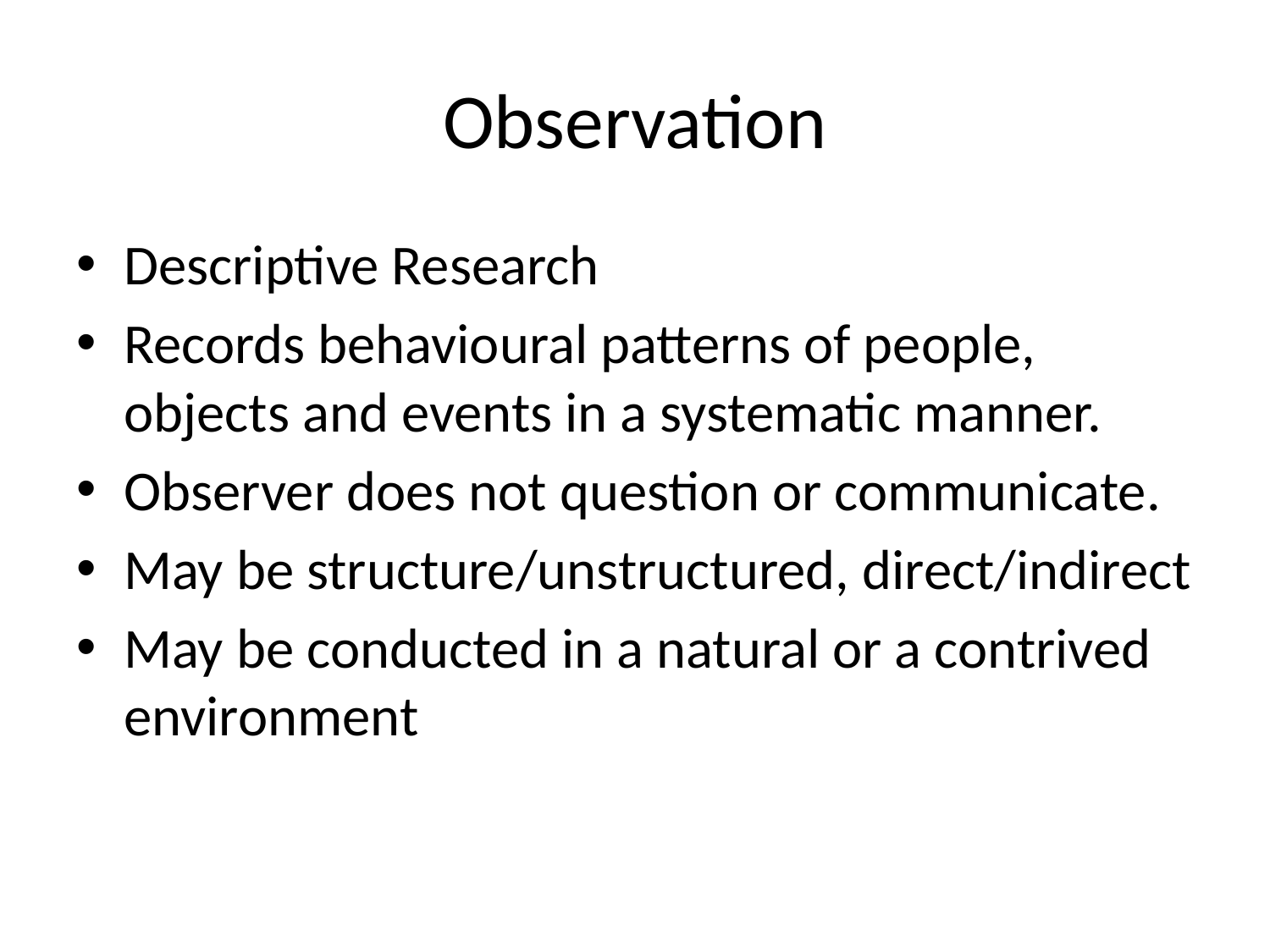

# Observation
Descriptive Research
Records behavioural patterns of people, objects and events in a systematic manner.
Observer does not question or communicate.
May be structure/unstructured, direct/indirect
May be conducted in a natural or a contrived environment